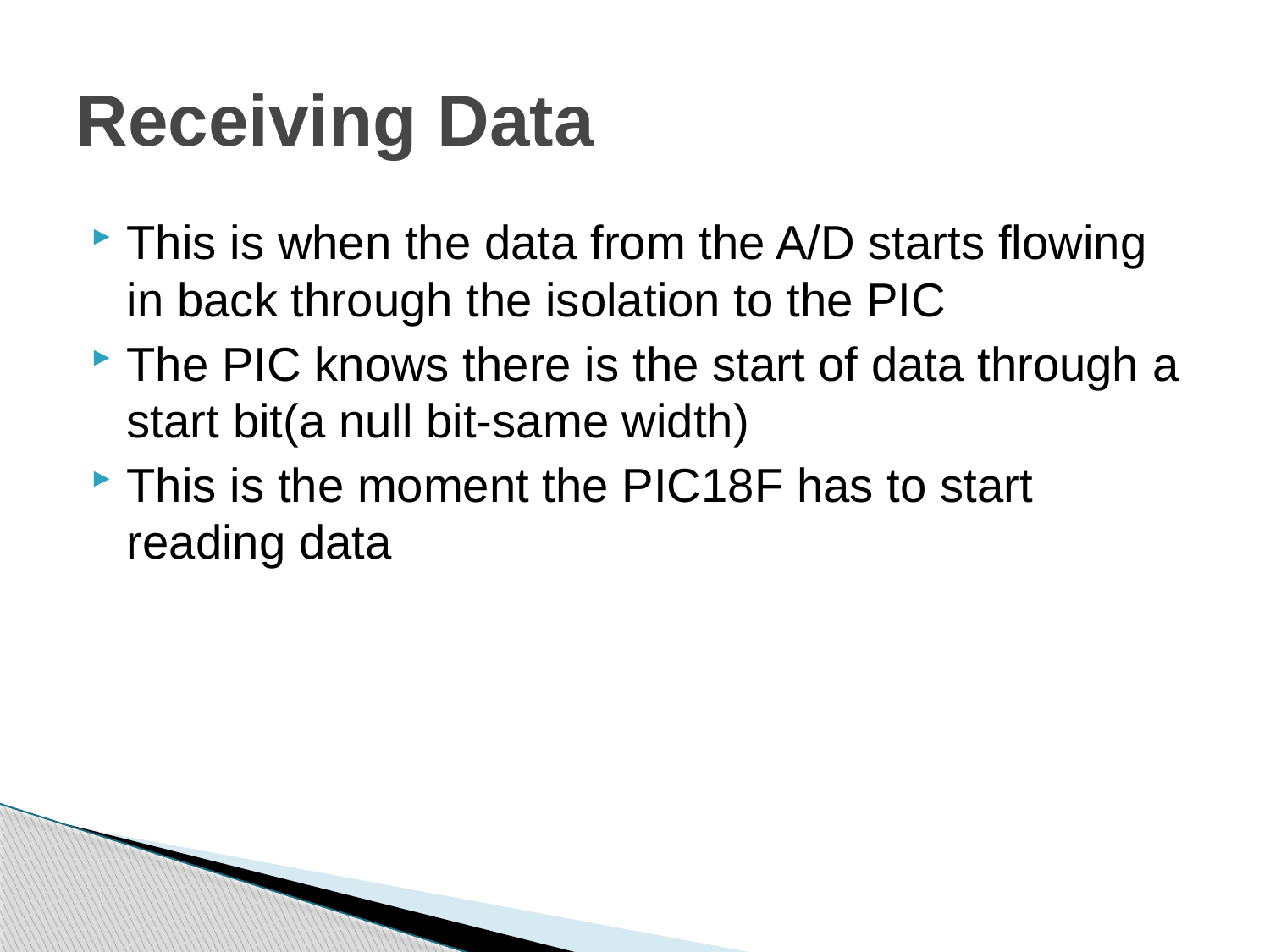

# Receiving Data
This is when the data from the A/D starts flowing in back through the isolation to the PIC
The PIC knows there is the start of data through a start bit(a null bit-same width)
This is the moment the PIC18F has to start reading data